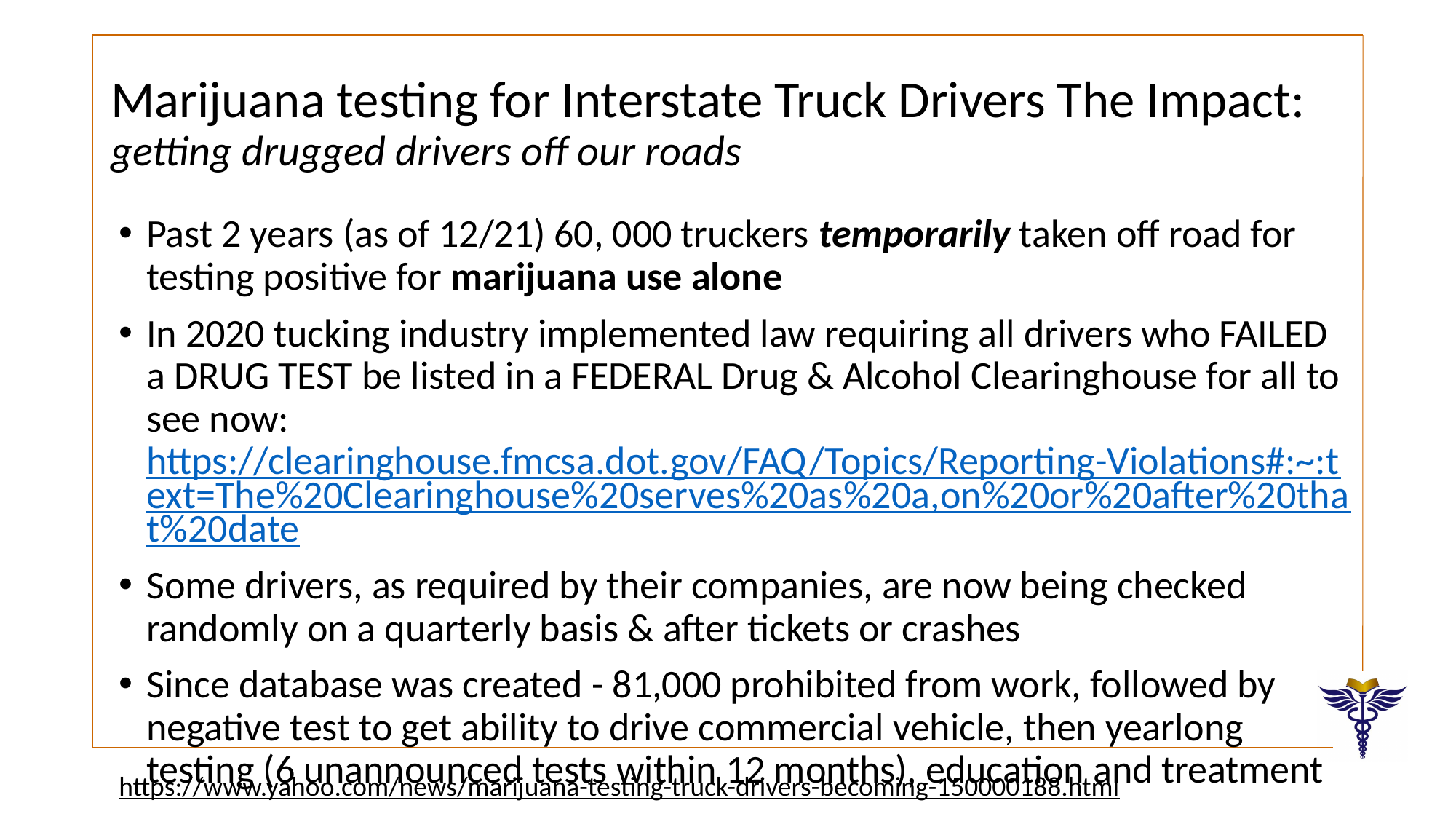

# Marijuana testing for Interstate Truck Drivers The Impact: getting drugged drivers off our roads
Past 2 years (as of 12/21) 60, 000 truckers temporarily taken off road for testing positive for marijuana use alone
In 2020 tucking industry implemented law requiring all drivers who FAILED a DRUG TEST be listed in a FEDERAL Drug & Alcohol Clearinghouse for all to see now: https://clearinghouse.fmcsa.dot.gov/FAQ/Topics/Reporting-Violations#:~:text=The%20Clearinghouse%20serves%20as%20a,on%20or%20after%20that%20date
Some drivers, as required by their companies, are now being checked randomly on a quarterly basis & after tickets or crashes
Since database was created - 81,000 prohibited from work, followed by negative test to get ability to drive commercial vehicle, then yearlong testing (6 unannounced tests within 12 months), education and treatment
https://www.yahoo.com/news/marijuana-testing-truck-drivers-becoming-150000188.html